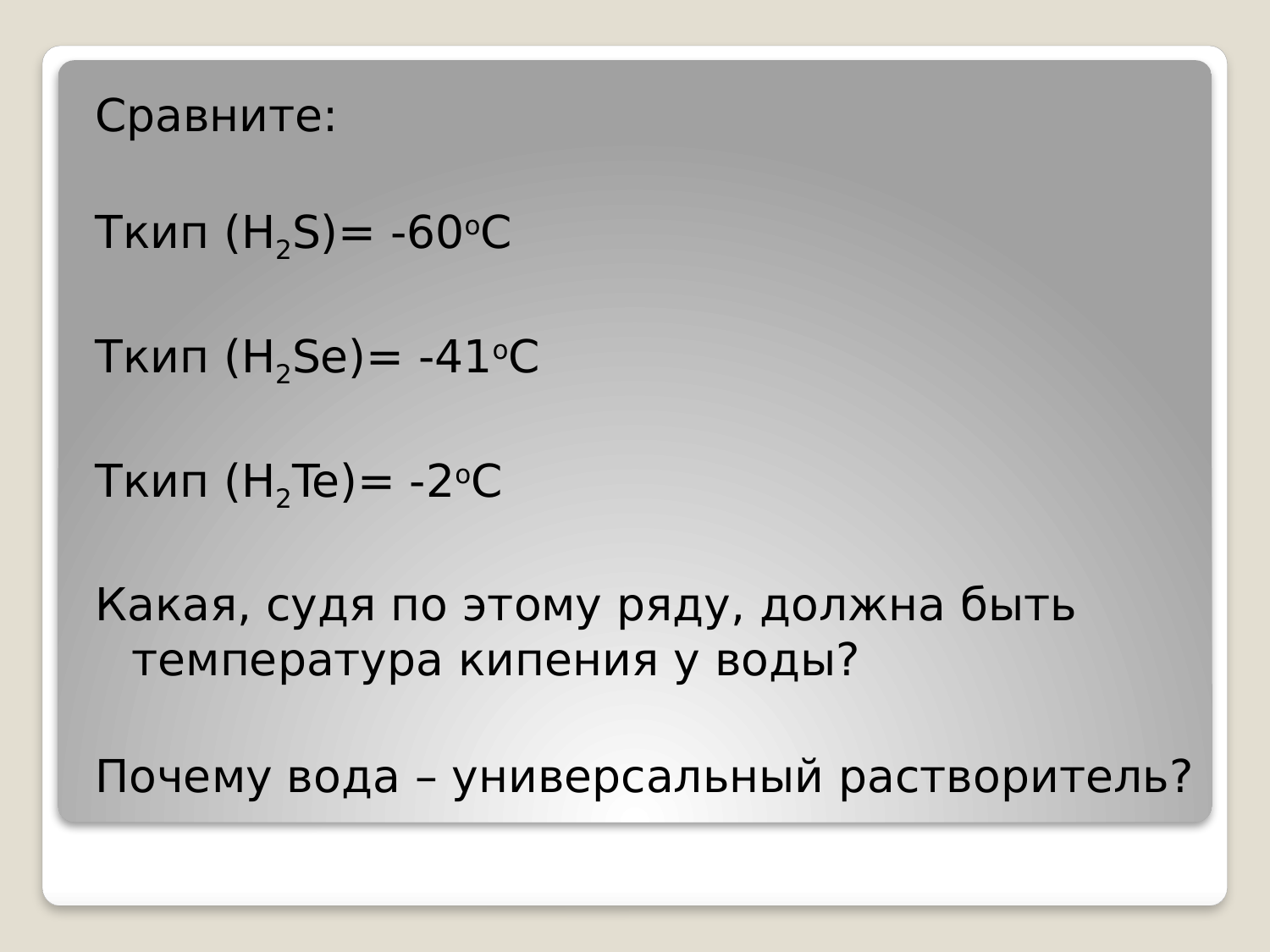

Сравните:

Ткип (H2S)= -60оС

Ткип (H2Se)= -41оС

Ткип (H2Te)= -2оС

Какая, судя по этому ряду, должна быть температура кипения у воды?

Почему вода – универсальный растворитель?